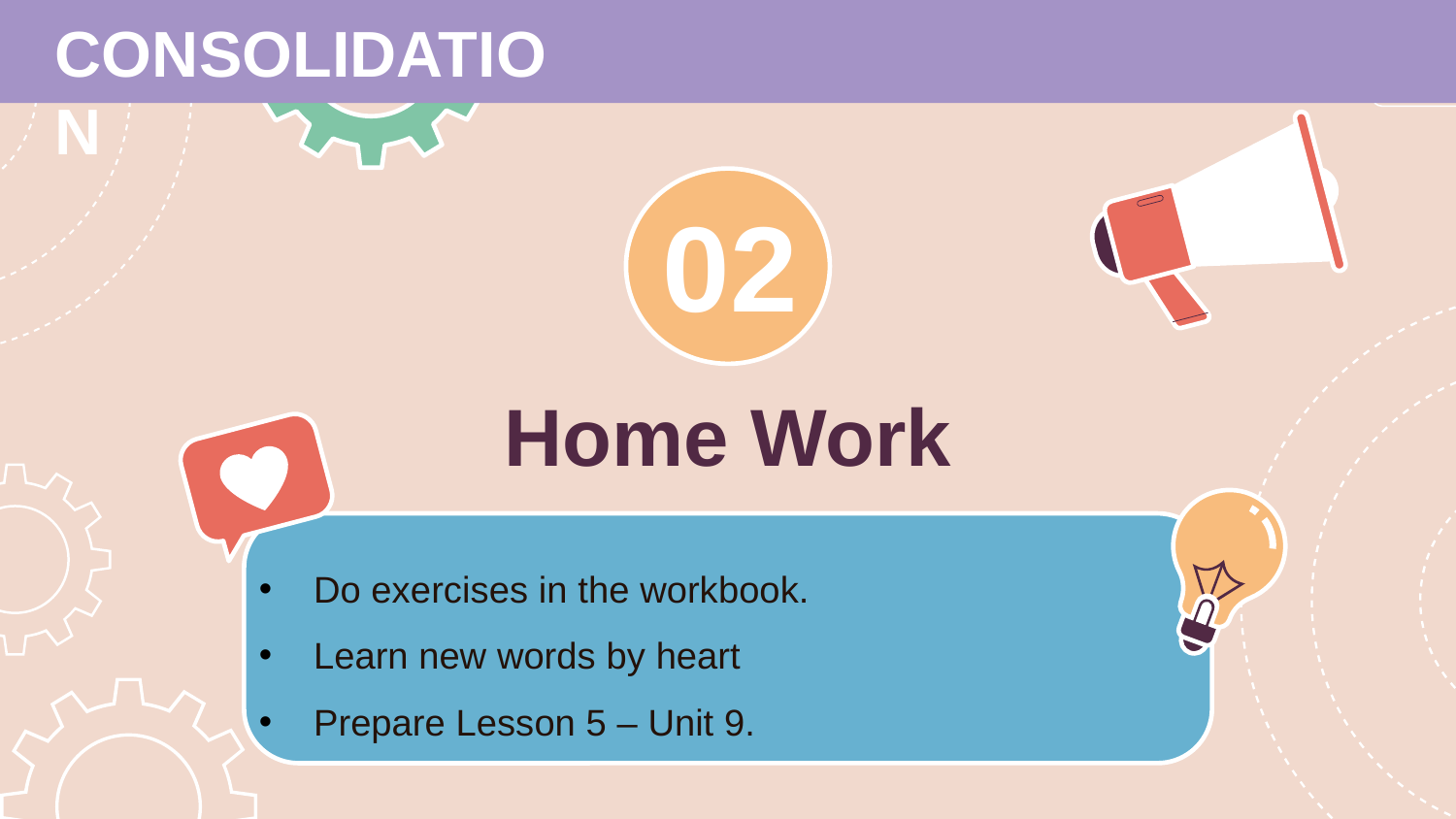

CONSOLIDATION

02
# Home Work

Do exercises in the workbook.
Learn new words by heart
Prepare Lesson 5 – Unit 9.